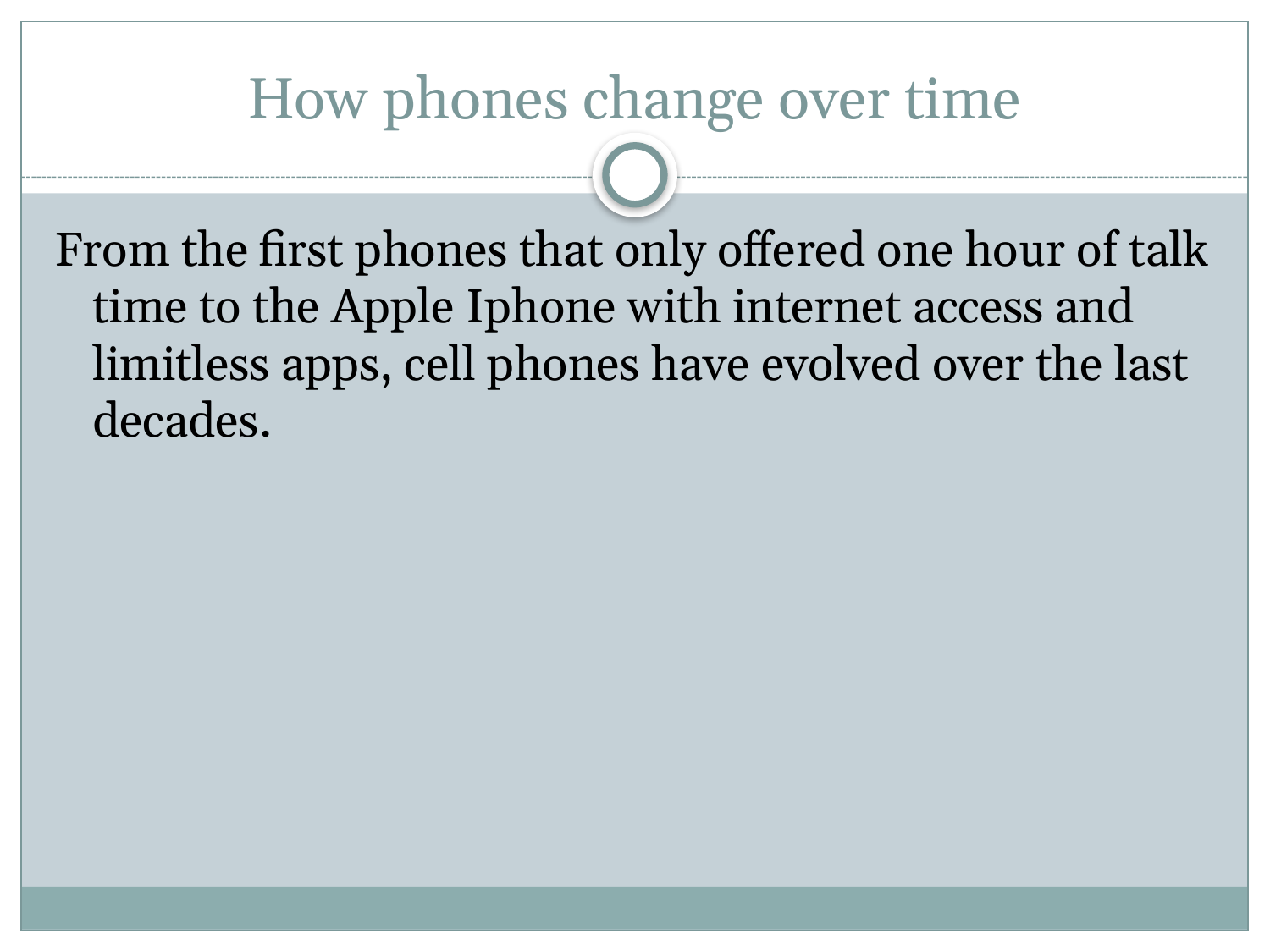

# How phones change over time
From the first phones that only offered one hour of talk time to the Apple Iphone with internet access and limitless apps, cell phones have evolved over the last decades.